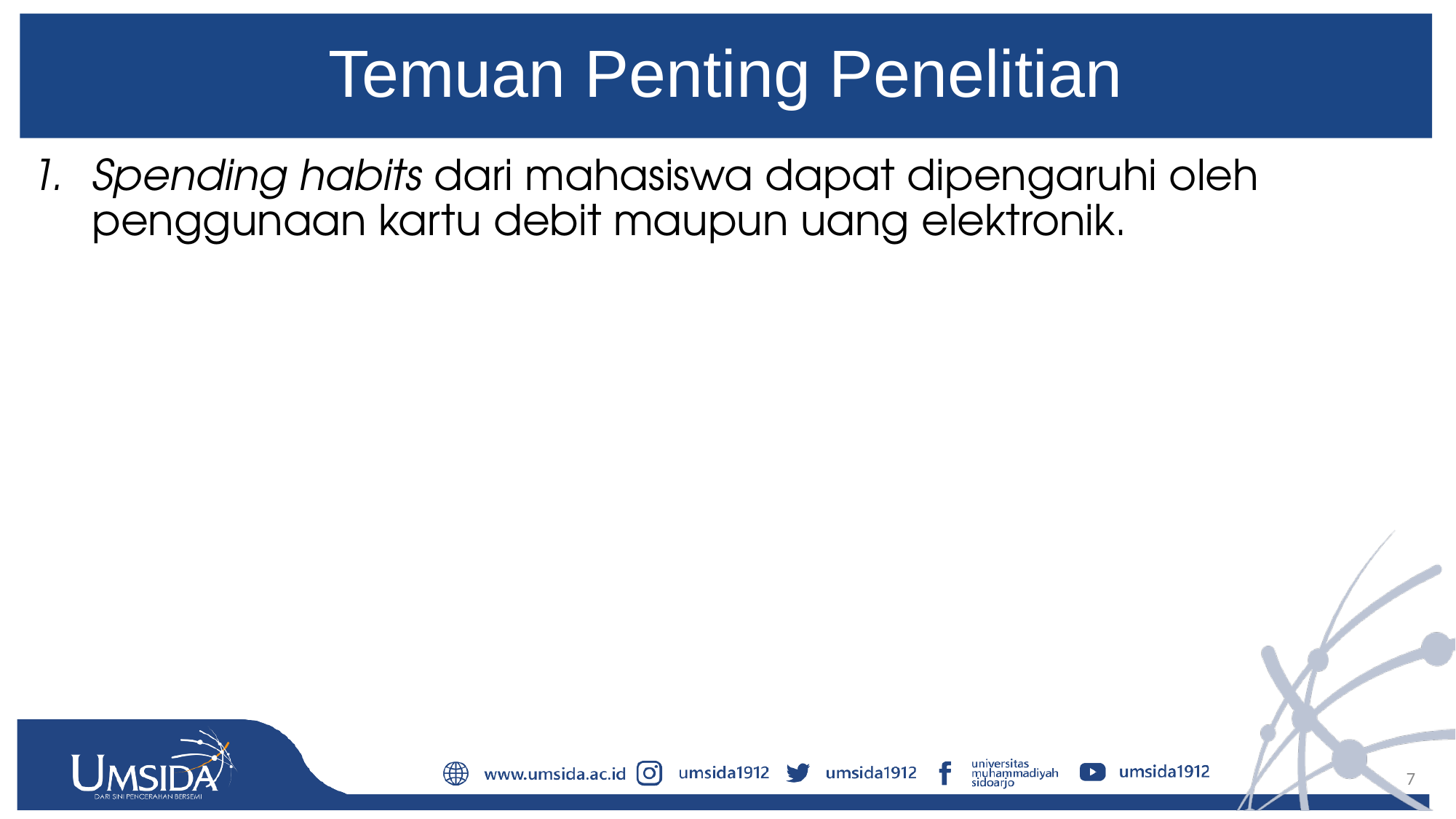

# Temuan Penting Penelitian
Spending habits dari mahasiswa dapat dipengaruhi oleh penggunaan kartu debit maupun uang elektronik.